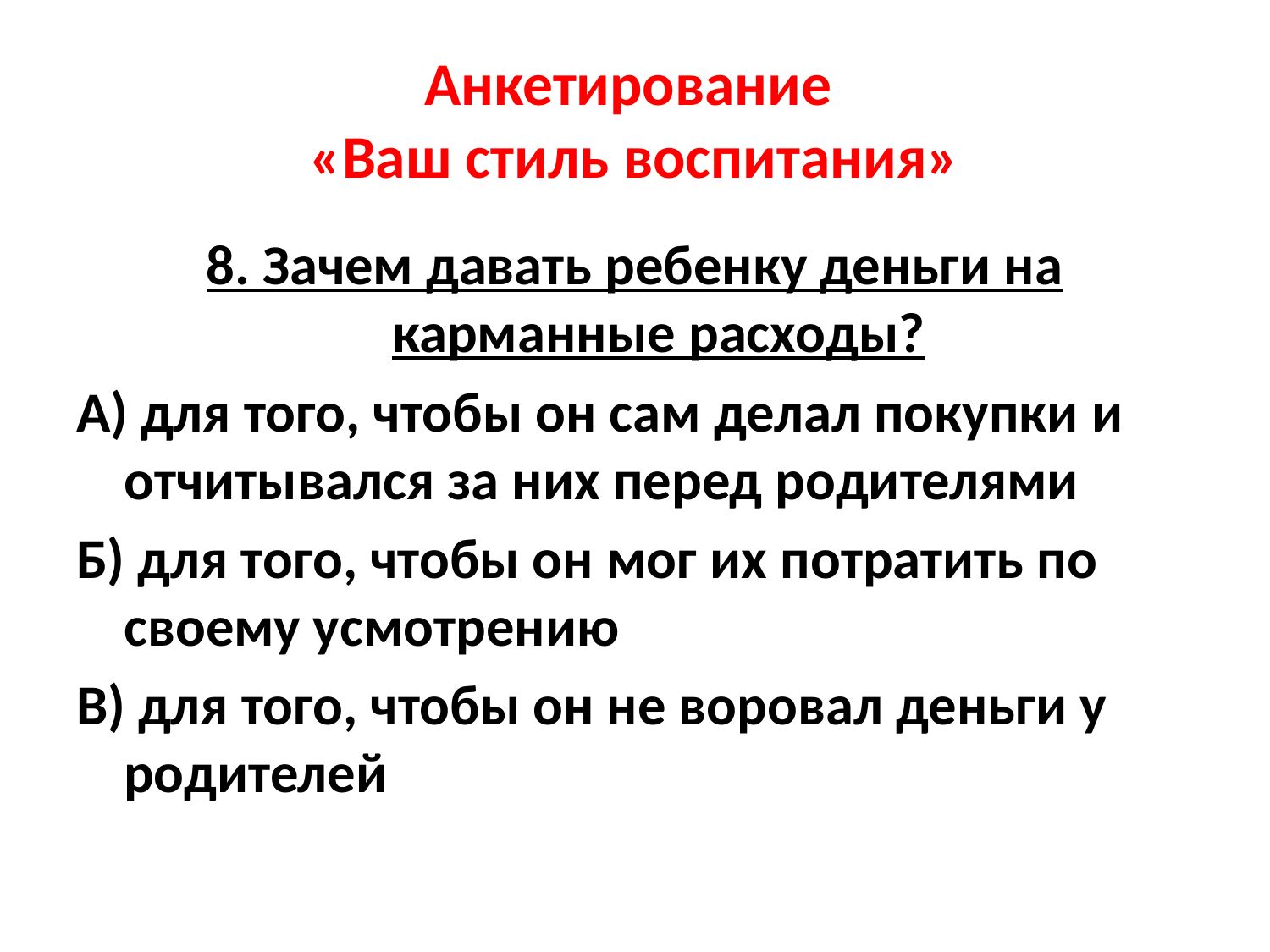

# Анкетирование «Ваш стиль воспитания»
8. Зачем давать ребенку деньги на карманные расходы?
А) для того, чтобы он сам делал покупки и отчитывался за них перед родителями
Б) для того, чтобы он мог их потратить по своему усмотрению
В) для того, чтобы он не воровал деньги у родителей